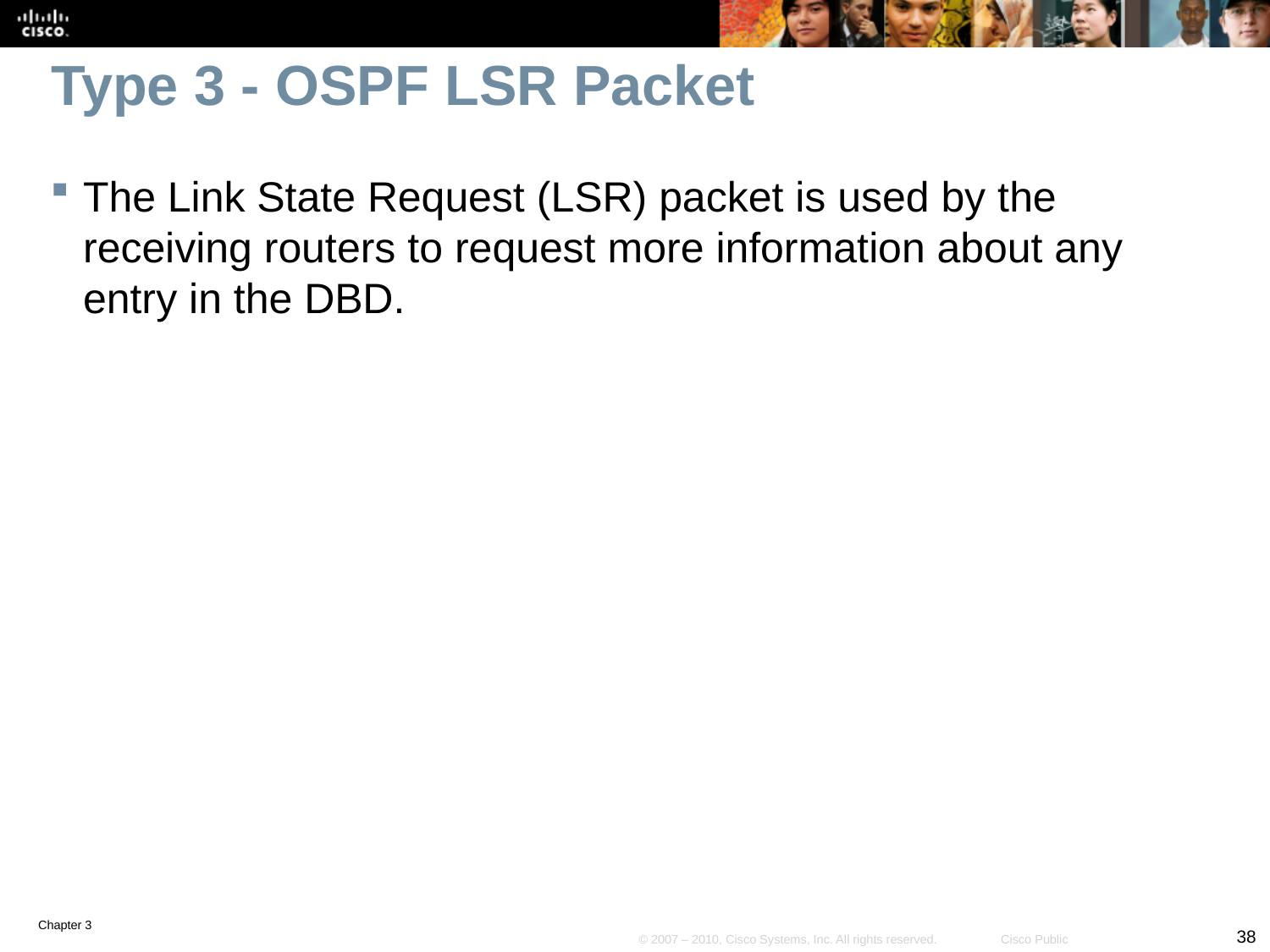

# Type 3 - OSPF LSR Packet
The Link State Request (LSR) packet is used by the receiving routers to request more information about any entry in the DBD.